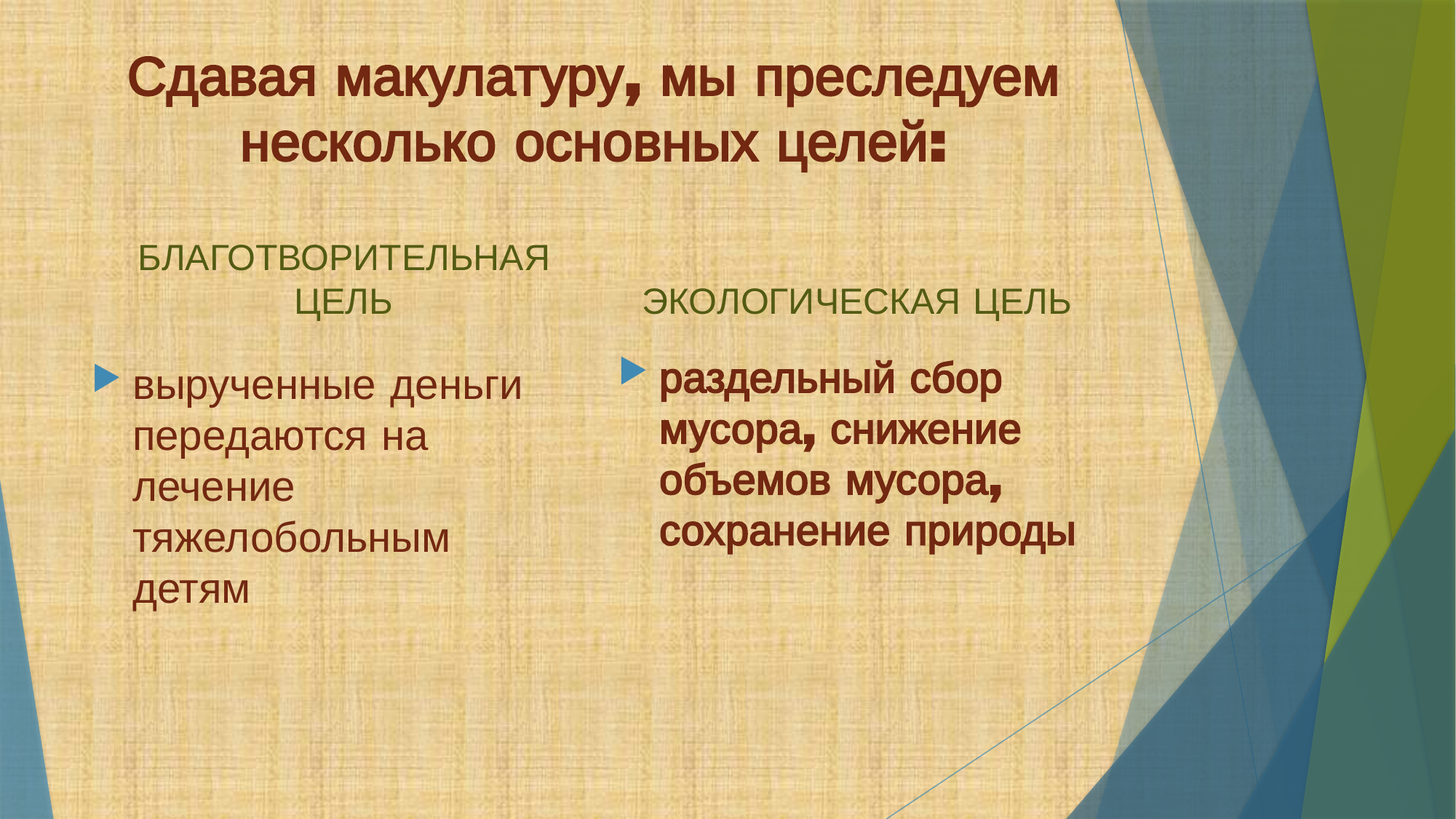

# Сдавая макулатуру, мы преследуем несколько основных целей:
БЛАГОТВОРИТЕЛЬНАЯ ЦЕЛЬ
ЭКОЛОГИЧЕСКАЯ ЦЕЛЬ
раздельный сбор мусора, снижение объемов мусора, сохранение природы
вырученные деньги передаются на лечение тяжелобольным детям